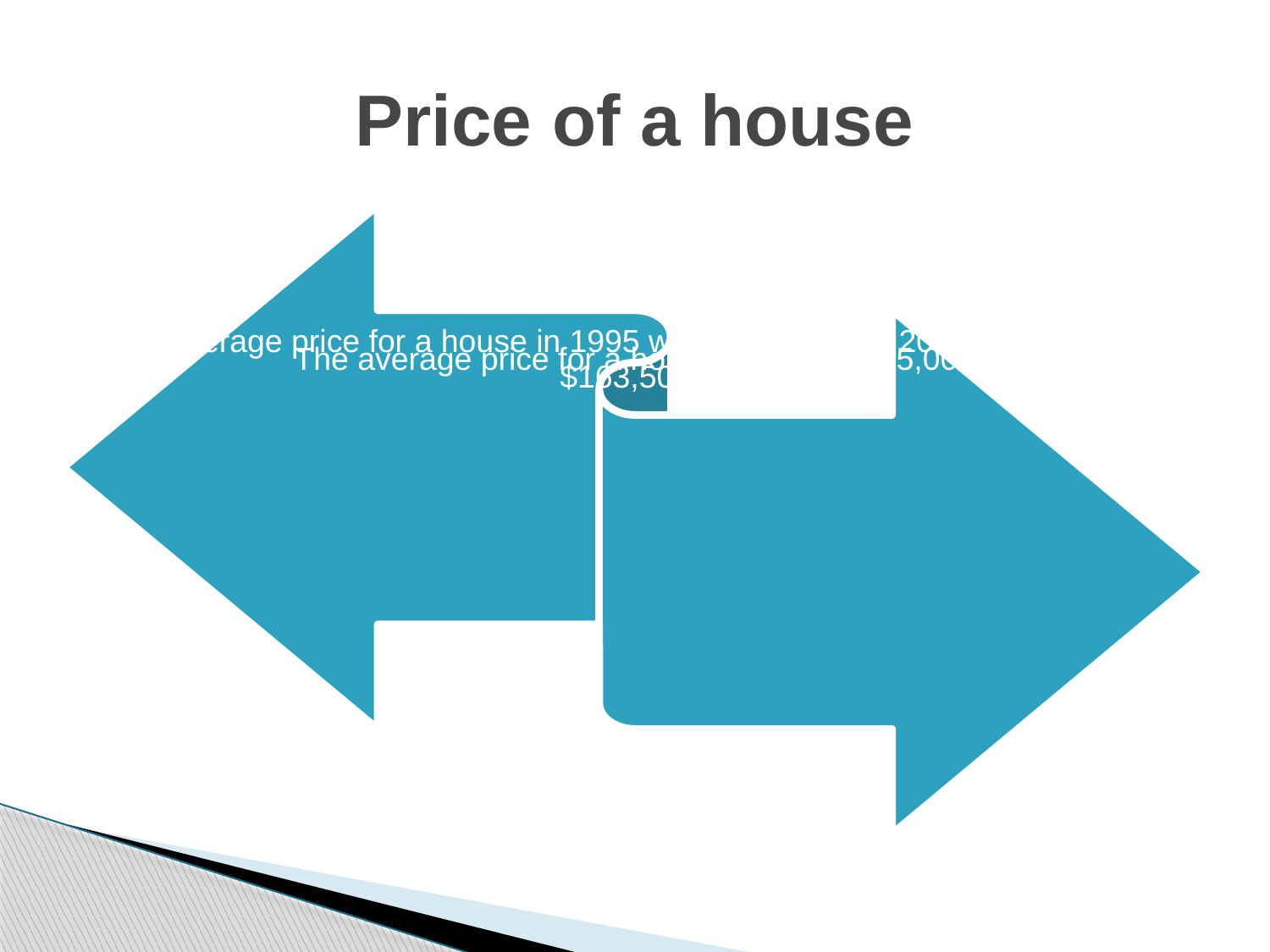

# Price of a house
The average price for a house today is $285,000